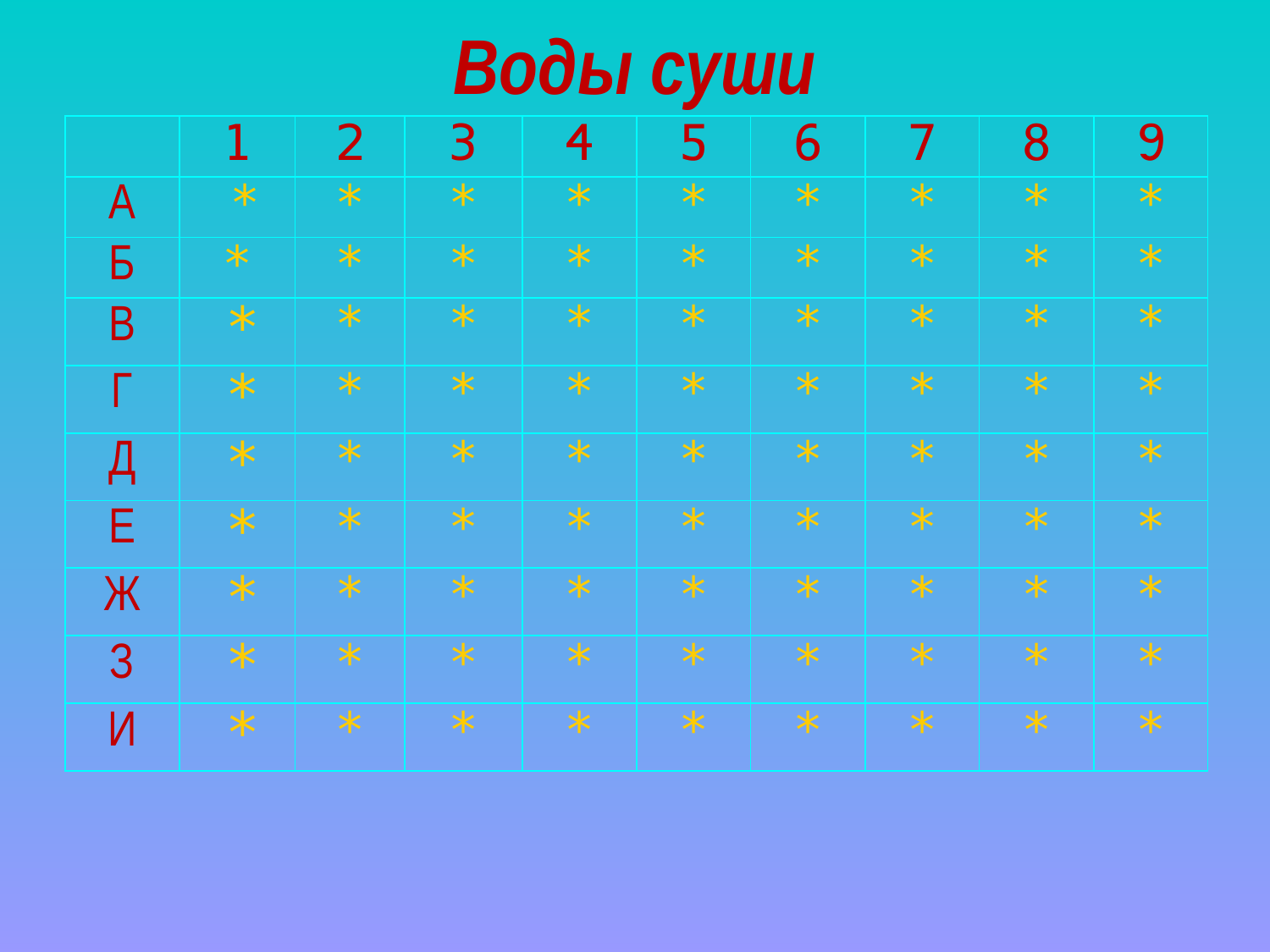

# Воды суши
|  | 1 | 2 | 3 | 4 | 5 | 6 | 7 | 8 | 9 |
| --- | --- | --- | --- | --- | --- | --- | --- | --- | --- |
| А | \* | \* | \* | \* | \* | \* | \* | \* | \* |
| Б | \* | \* | \* | \* | \* | \* | \* | \* | \* |
| В | \* | \* | \* | \* | \* | \* | \* | \* | \* |
| Г | \* | \* | \* | \* | \* | \* | \* | \* | \* |
| Д | \* | \* | \* | \* | \* | \* | \* | \* | \* |
| Е | \* | \* | \* | \* | \* | \* | \* | \* | \* |
| Ж | \* | \* | \* | \* | \* | \* | \* | \* | \* |
| З | \* | \* | \* | \* | \* | \* | \* | \* | \* |
| И | \* | \* | \* | \* | \* | \* | \* | \* | \* |